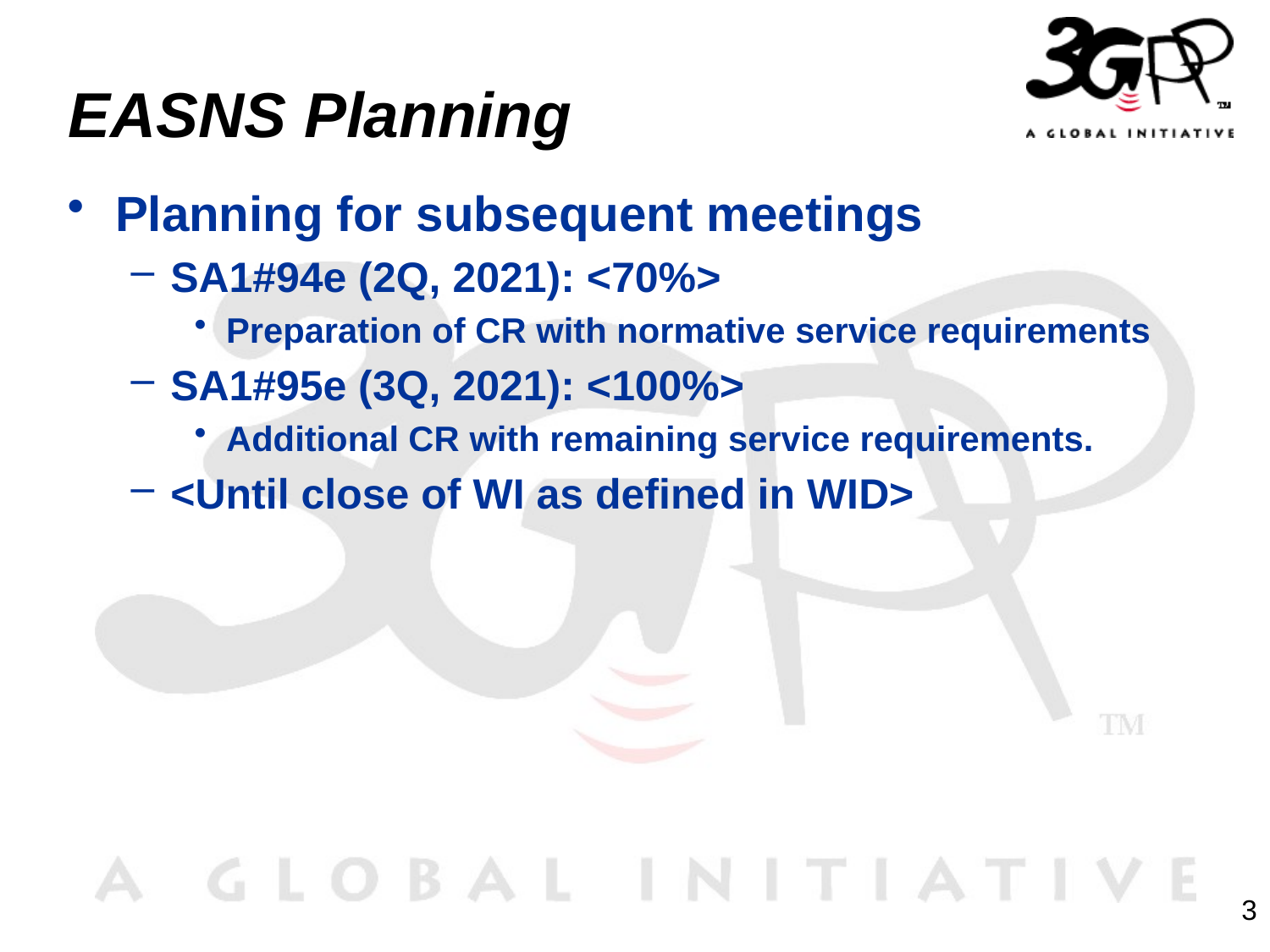

# EASNS Planning
Planning for subsequent meetings
SA1#94e (2Q, 2021): <70%>
Preparation of CR with normative service requirements
SA1#95e (3Q, 2021): <100%>
Additional CR with remaining service requirements.
<Until close of WI as defined in WID>
3